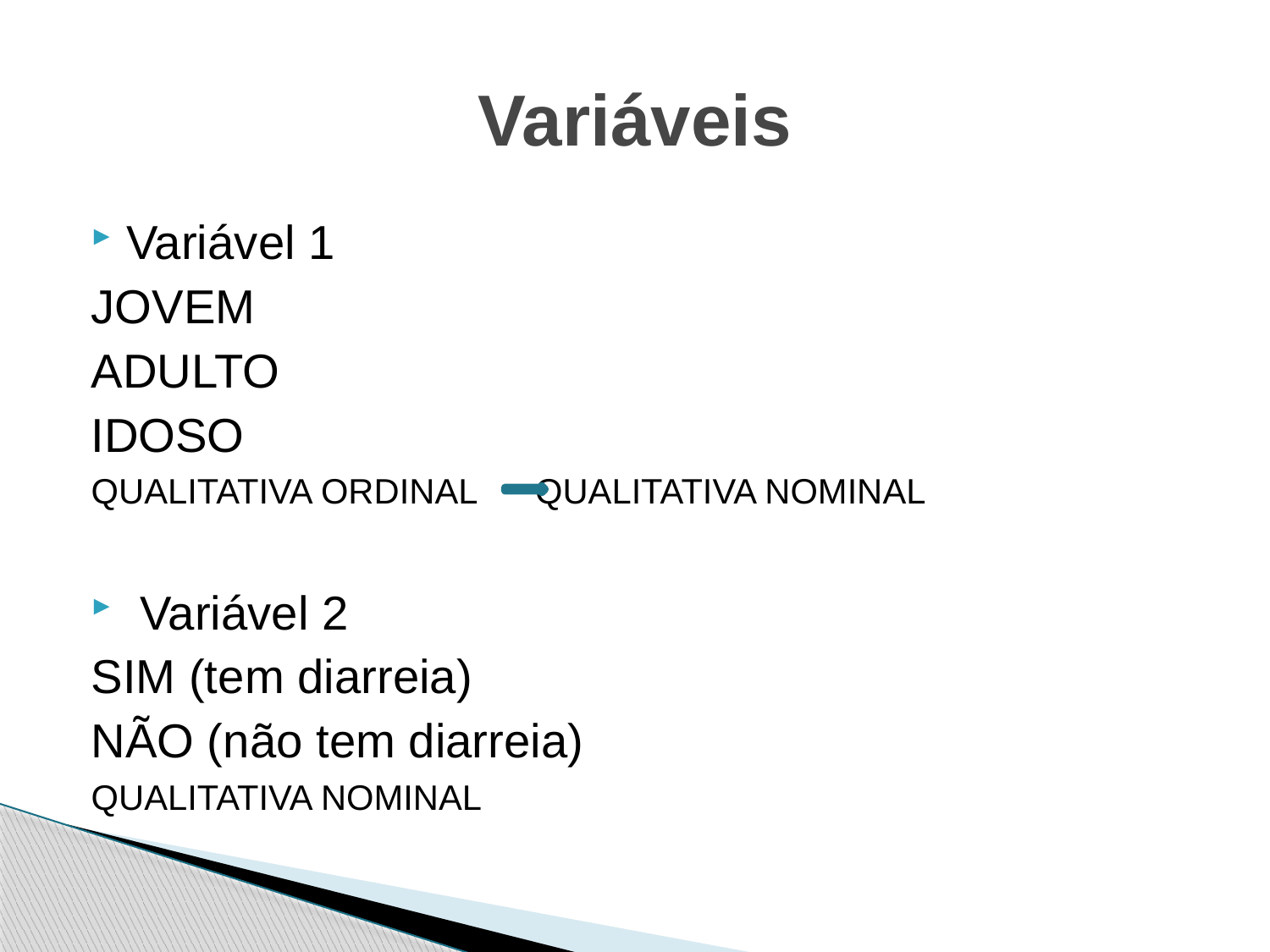

# Variáveis
Variável 1
JOVEM
ADULTO
IDOSO
QUALITATIVA ORDINAL      QUALITATIVA NOMINAL

 Variável 2
SIM (tem diarreia)
NÃO (não tem diarreia)
QUALITATIVA NOMINAL